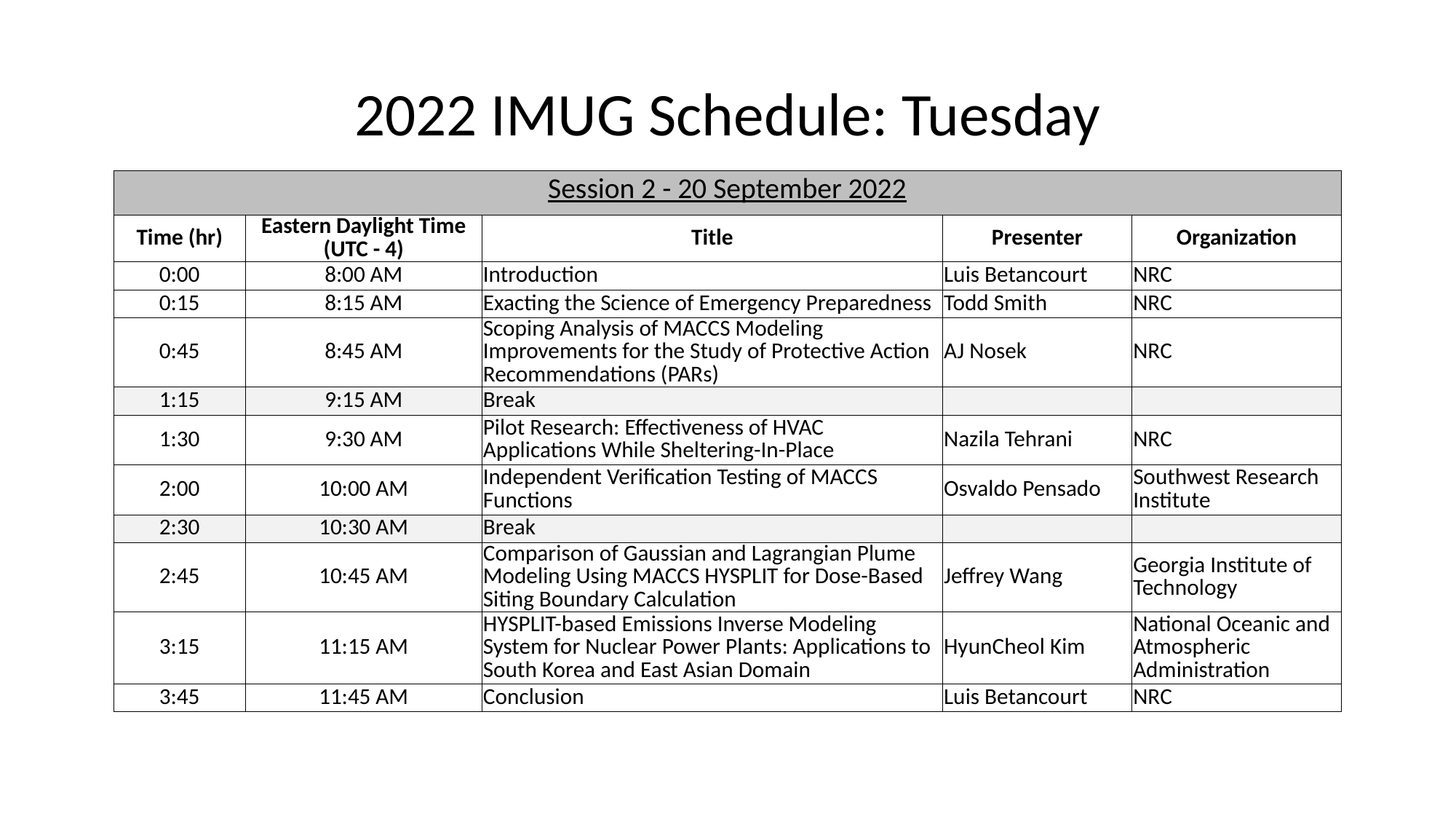

# 2022 IMUG Schedule: Tuesday
| Session 2 - 20 September 2022 |  |  |  |  |
| --- | --- | --- | --- | --- |
| Time (hr) | Eastern Daylight Time (UTC - 4) | Title | Presenter | Organization |
| 0:00 | 8:00 AM | Introduction | Luis Betancourt | NRC |
| 0:15 | 8:15 AM | Exacting the Science of Emergency Preparedness | Todd Smith | NRC |
| 0:45 | 8:45 AM | Scoping Analysis of MACCS Modeling Improvements for the Study of Protective Action Recommendations (PARs) | AJ Nosek | NRC |
| 1:15 | 9:15 AM | Break |  |  |
| 1:30 | 9:30 AM | Pilot Research: Effectiveness of HVAC Applications While Sheltering-In-Place | Nazila Tehrani | NRC |
| 2:00 | 10:00 AM | Independent Verification Testing of MACCS Functions | Osvaldo Pensado | Southwest Research Institute |
| 2:30 | 10:30 AM | Break |  |  |
| 2:45 | 10:45 AM | Comparison of Gaussian and Lagrangian Plume Modeling Using MACCS HYSPLIT for Dose-Based Siting Boundary Calculation | Jeffrey Wang | Georgia Institute of Technology |
| 3:15 | 11:15 AM | HYSPLIT-based Emissions Inverse Modeling System for Nuclear Power Plants: Applications to South Korea and East Asian Domain | HyunCheol Kim | National Oceanic and Atmospheric Administration |
| 3:45 | 11:45 AM | Conclusion | Luis Betancourt | NRC |